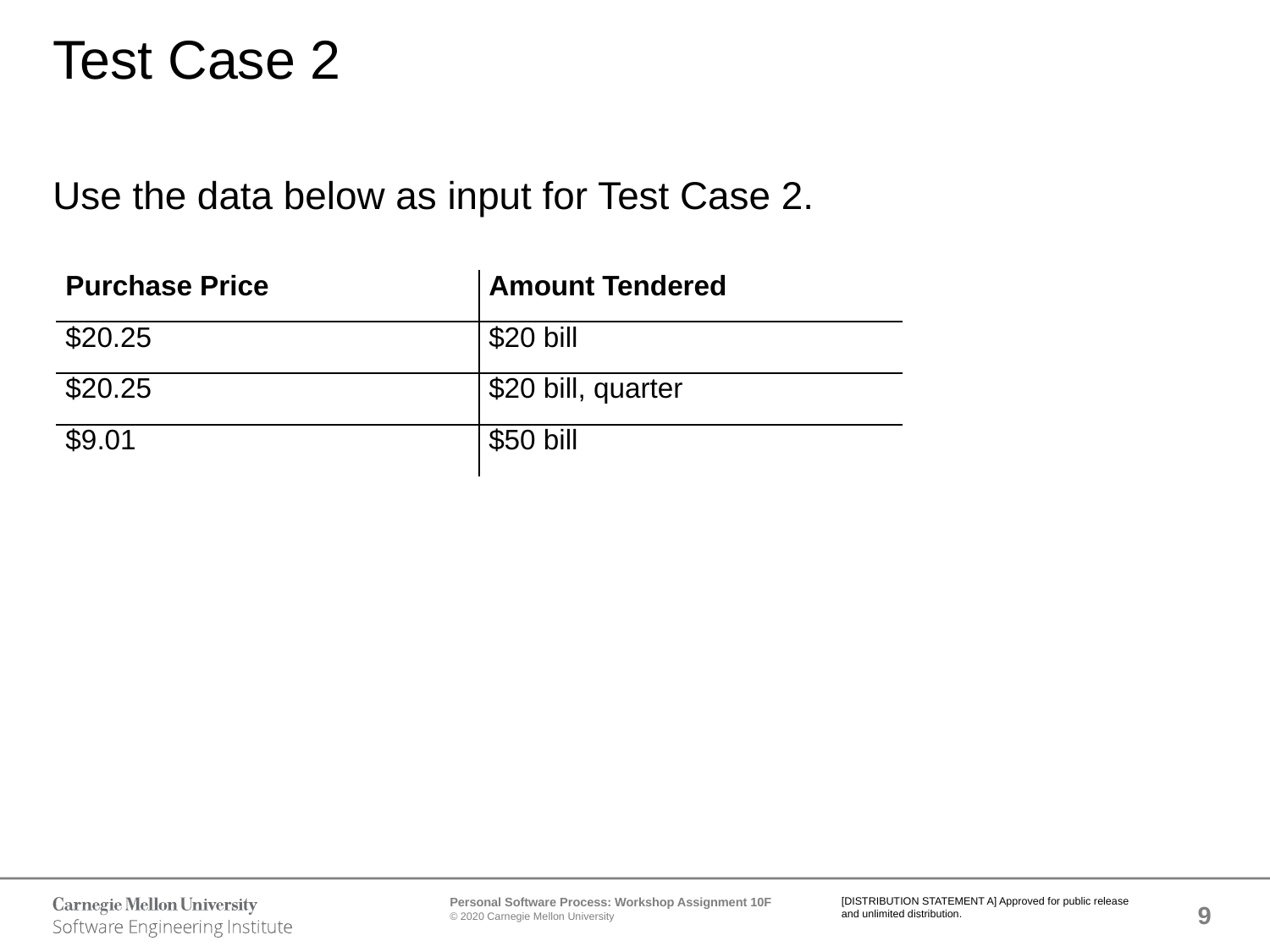

# Test Case 2
Use the data below as input for Test Case 2.

| Purchase Price | Amount Tendered |
| --- | --- |
| $20.25 | $20 bill |
| $20.25 | $20 bill, quarter |
| $9.01 | $50 bill |